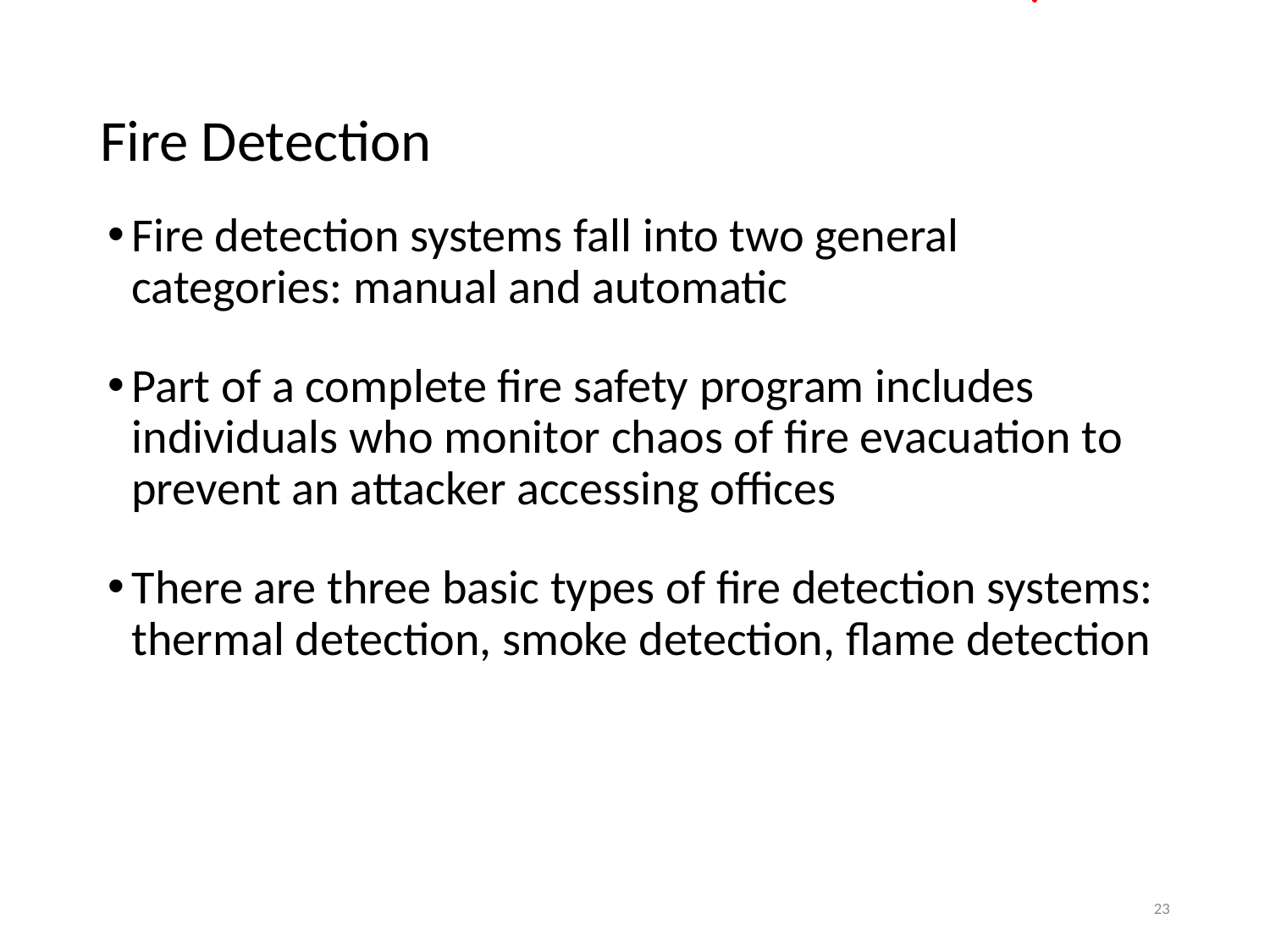

# Fire Detection
Fire detection systems fall into two general categories: manual and automatic
Part of a complete fire safety program includes individuals who monitor chaos of fire evacuation to prevent an attacker accessing offices
There are three basic types of fire detection systems: thermal detection, smoke detection, flame detection
23